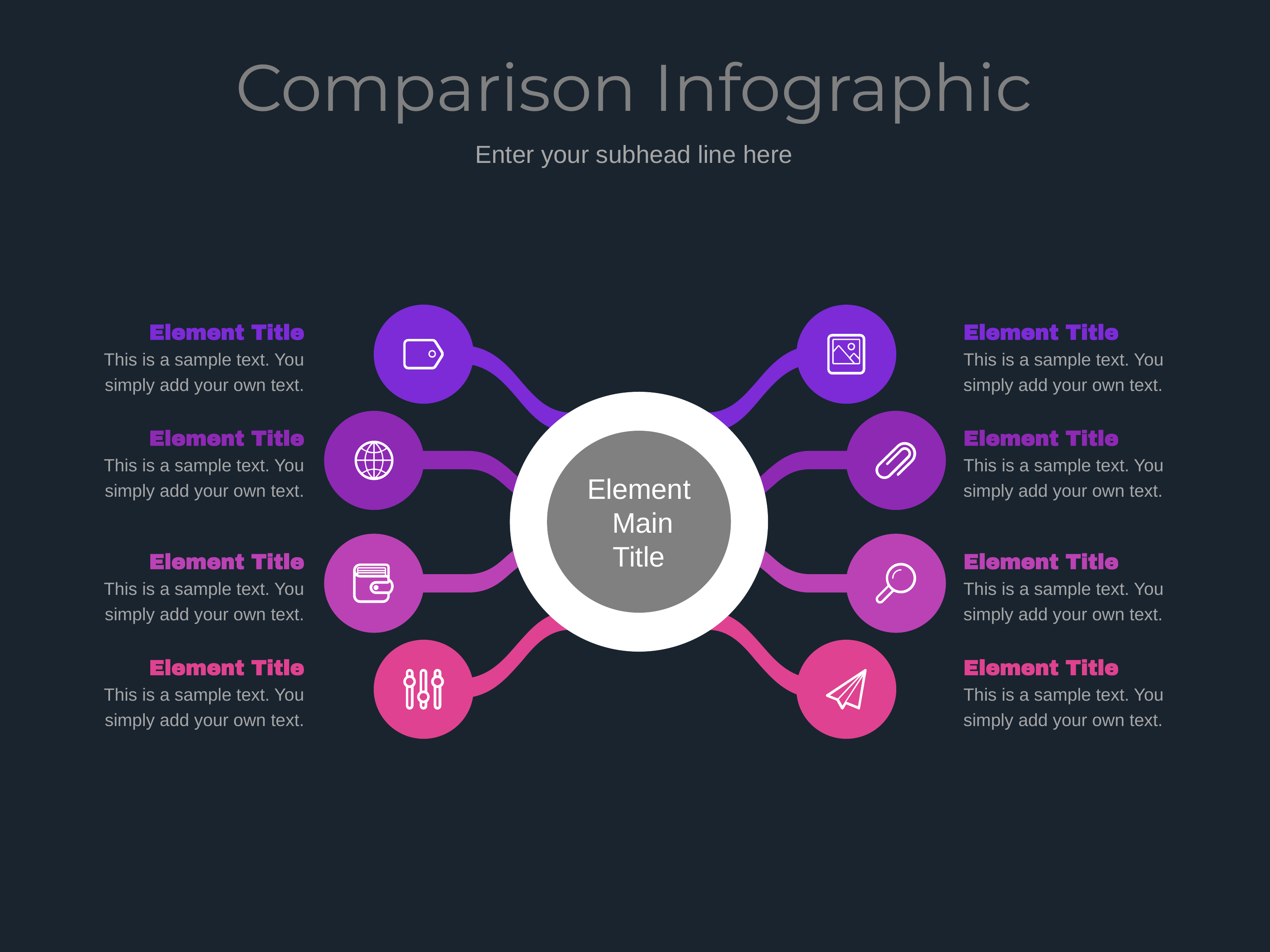

# Comparison Infographic
Enter your subhead line here

Element Title
This is a sample text. You simply add your own text.
Element Title
This is a sample text. You simply add your own text.

Element
 Main
Title

Element Title
This is a sample text. You simply add your own text.
Element Title
This is a sample text. You simply add your own text.

Element Title
This is a sample text. You simply add your own text.
Element Title
This is a sample text. You simply add your own text.

Element Title
This is a sample text. You simply add your own text.
Element Title
This is a sample text. You simply add your own text.